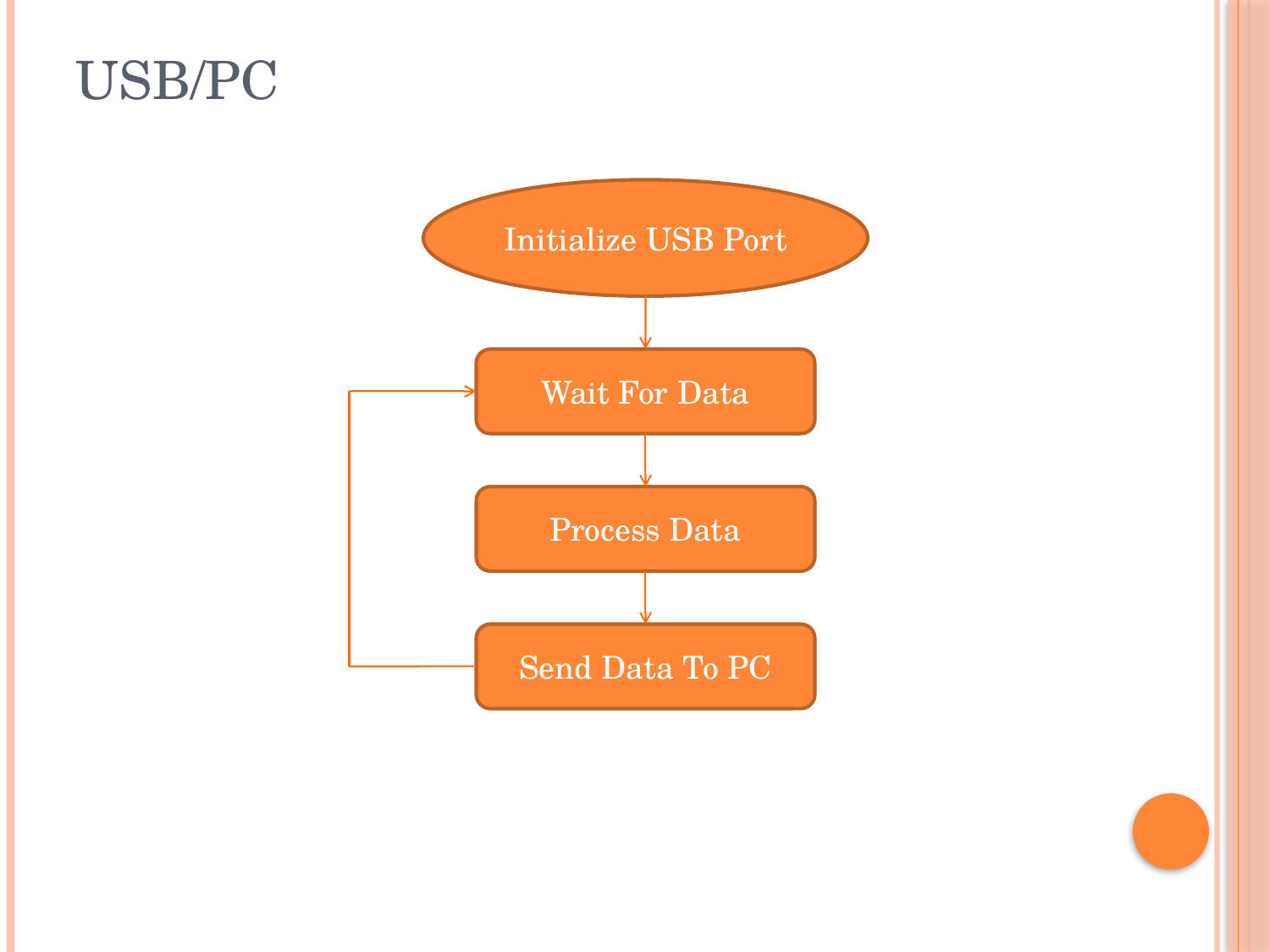

# USB/PC
Initialize USB Port

Wait For Data
Process Data
Send Data To PC